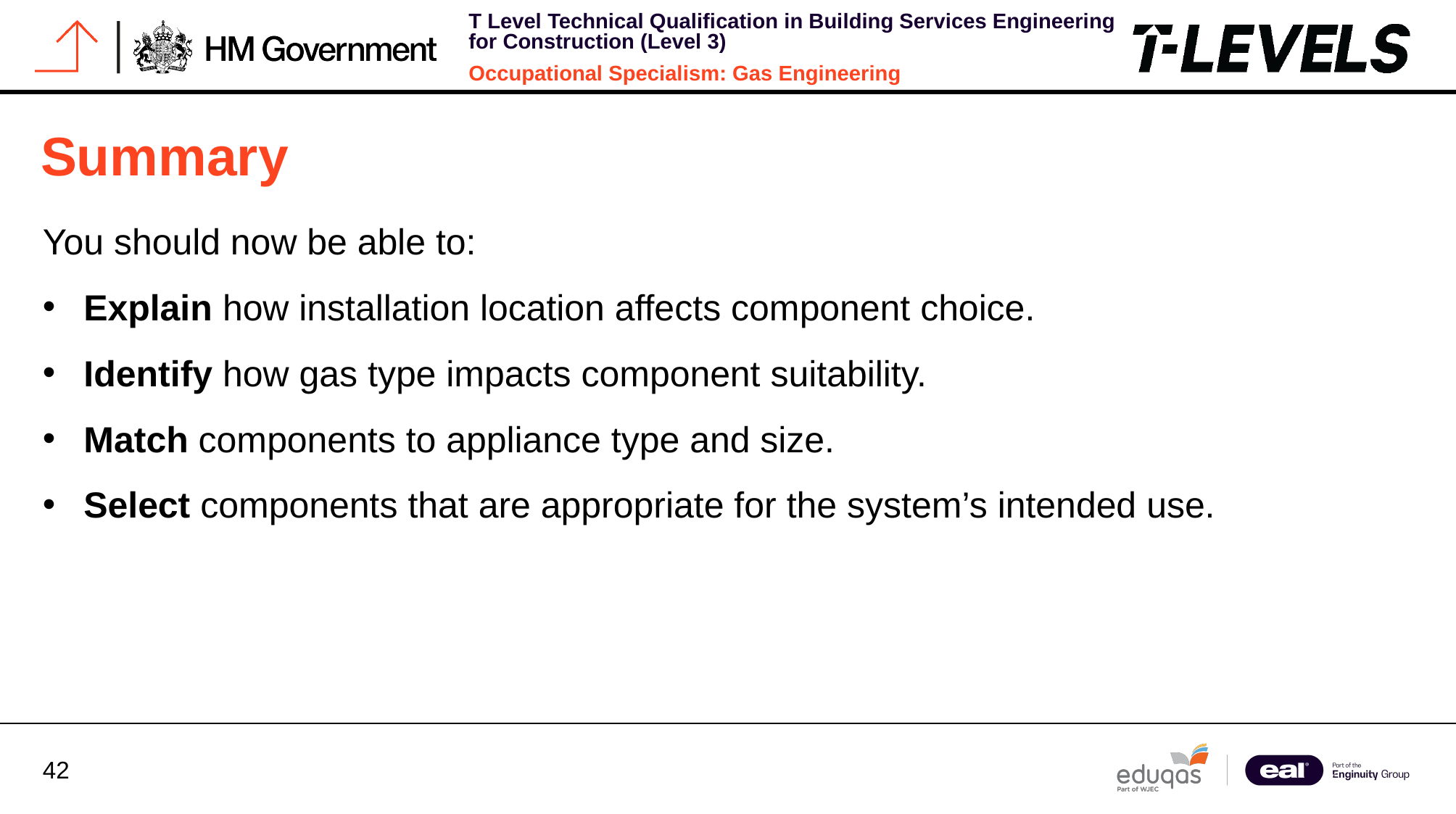

# Summary
You should now be able to:
Explain how installation location affects component choice.
Identify how gas type impacts component suitability.
Match components to appliance type and size.
Select components that are appropriate for the system’s intended use.